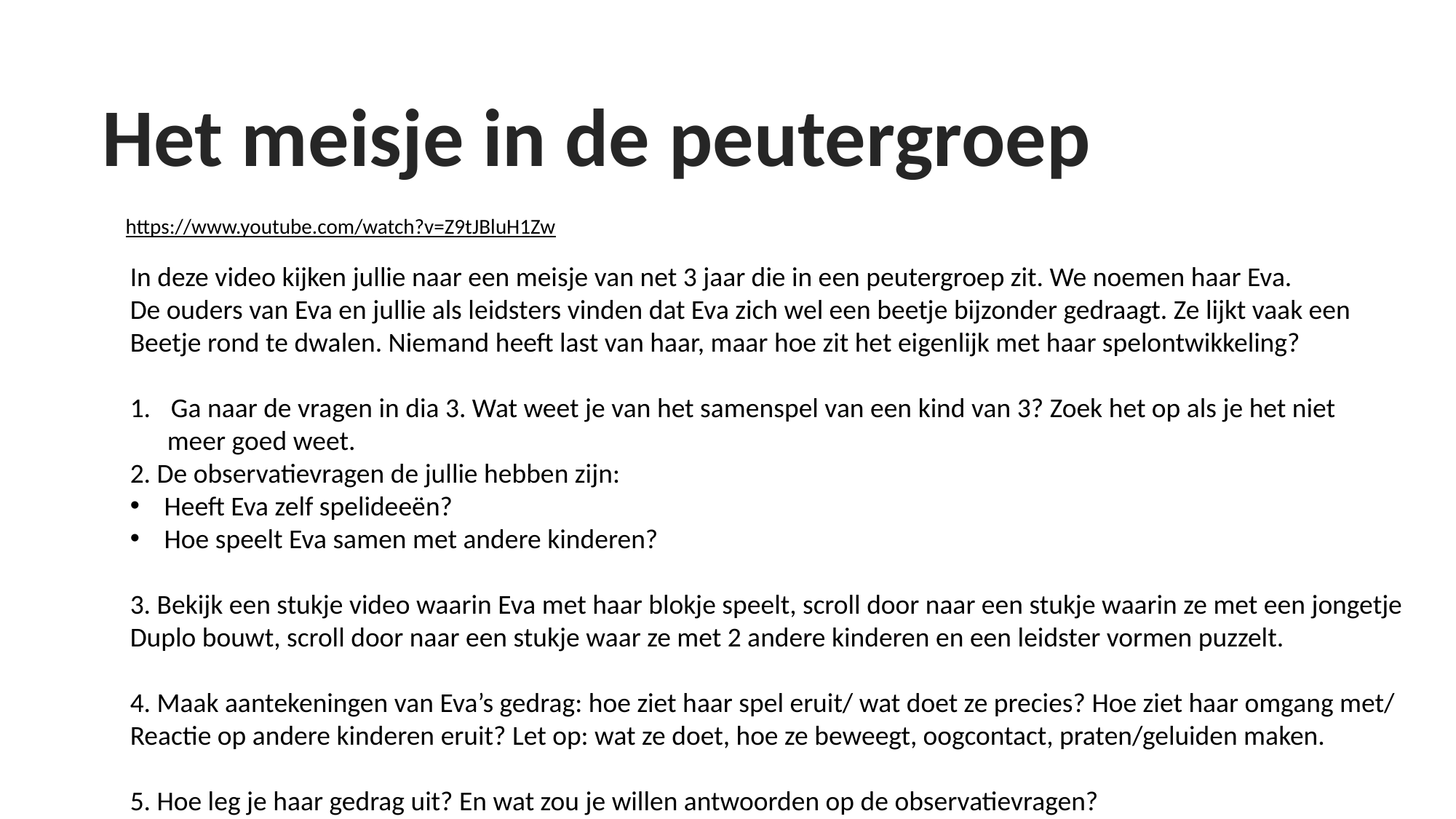

Het meisje in de peutergroep
https://www.youtube.com/watch?v=Z9tJBluH1Zw

In deze video kijken jullie naar een meisje van net 3 jaar die in een peutergroep zit. We noemen haar Eva.
De ouders van Eva en jullie als leidsters vinden dat Eva zich wel een beetje bijzonder gedraagt. Ze lijkt vaak een
Beetje rond te dwalen. Niemand heeft last van haar, maar hoe zit het eigenlijk met haar spelontwikkeling?

Ga naar de vragen in dia 3. Wat weet je van het samenspel van een kind van 3? Zoek het op als je het niet
      meer goed weet.
2. De observatievragen de jullie hebben zijn:
Heeft Eva zelf spelideeën?
Hoe speelt Eva samen met andere kinderen?

3. Bekijk een stukje video waarin Eva met haar blokje speelt, scroll door naar een stukje waarin ze met een jongetje
Duplo bouwt, scroll door naar een stukje waar ze met 2 andere kinderen en een leidster vormen puzzelt.

4. Maak aantekeningen van Eva’s gedrag: hoe ziet haar spel eruit/ wat doet ze precies? Hoe ziet haar omgang met/
Reactie op andere kinderen eruit? Let op: wat ze doet, hoe ze beweegt, oogcontact, praten/geluiden maken.

5. Hoe leg je haar gedrag uit? En wat zou je willen antwoorden op de observatievragen?